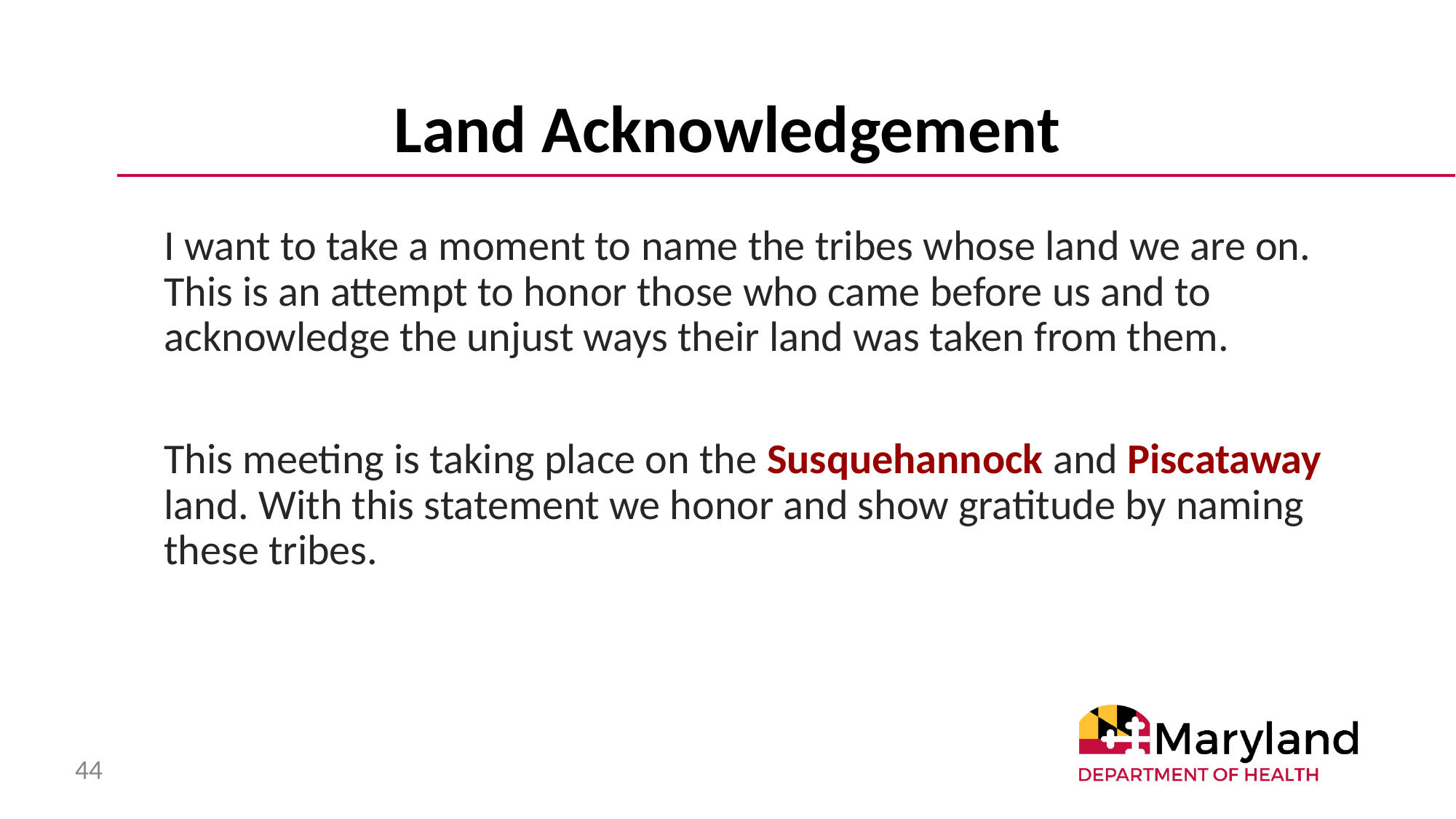

# Land Acknowledgement
I want to take a moment to name the tribes whose land we are on.  This is an attempt to honor those who came before us and to acknowledge the unjust ways their land was taken from them.

This meeting is taking place on the Susquehannock and Piscataway land. With this statement we honor and show gratitude by naming these tribes.
44